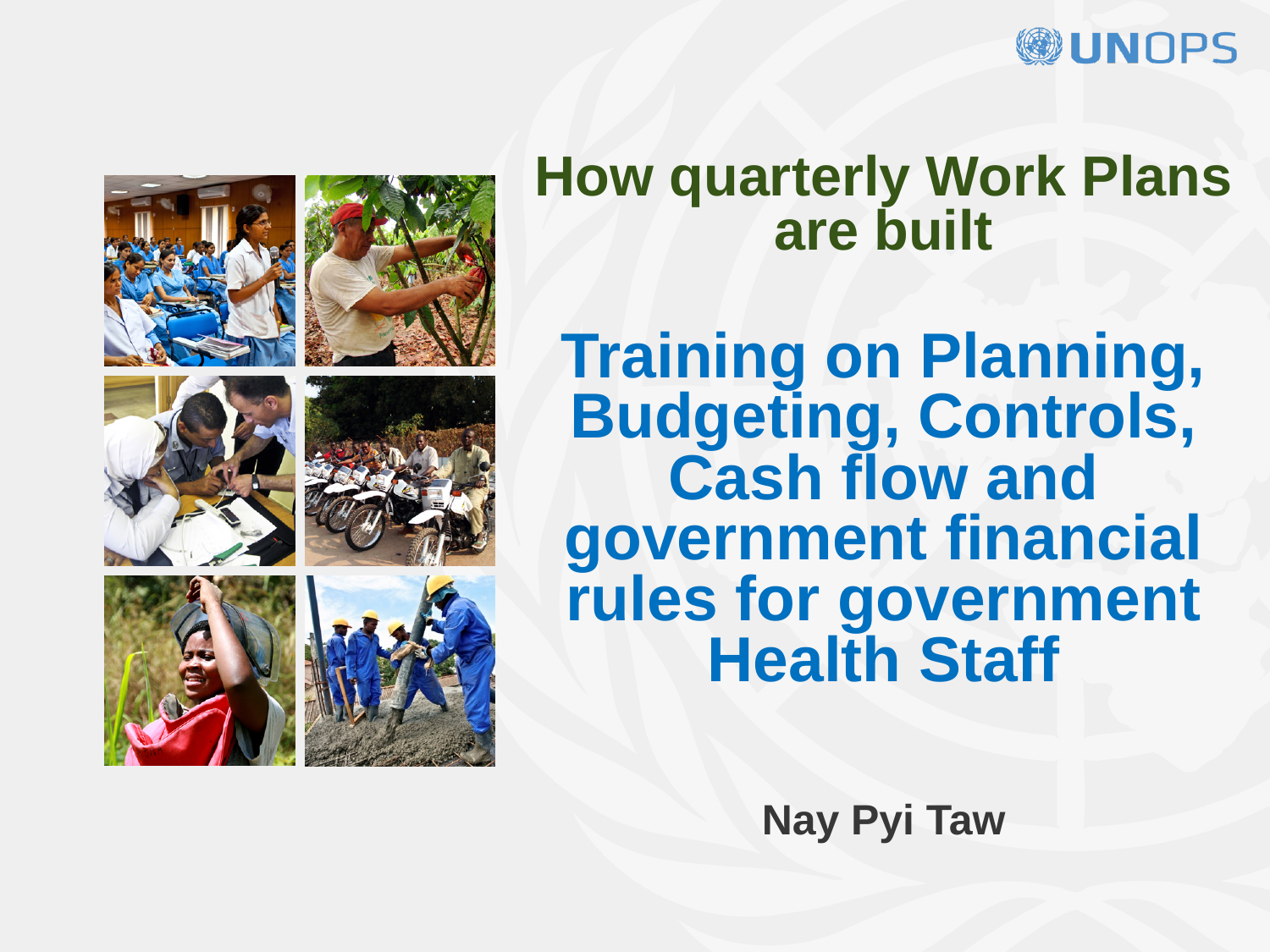

# How quarterly Work Plans are built Training on Planning, Budgeting, Controls, Cash flow and government financial rules for government Health Staff Nay Pyi Taw